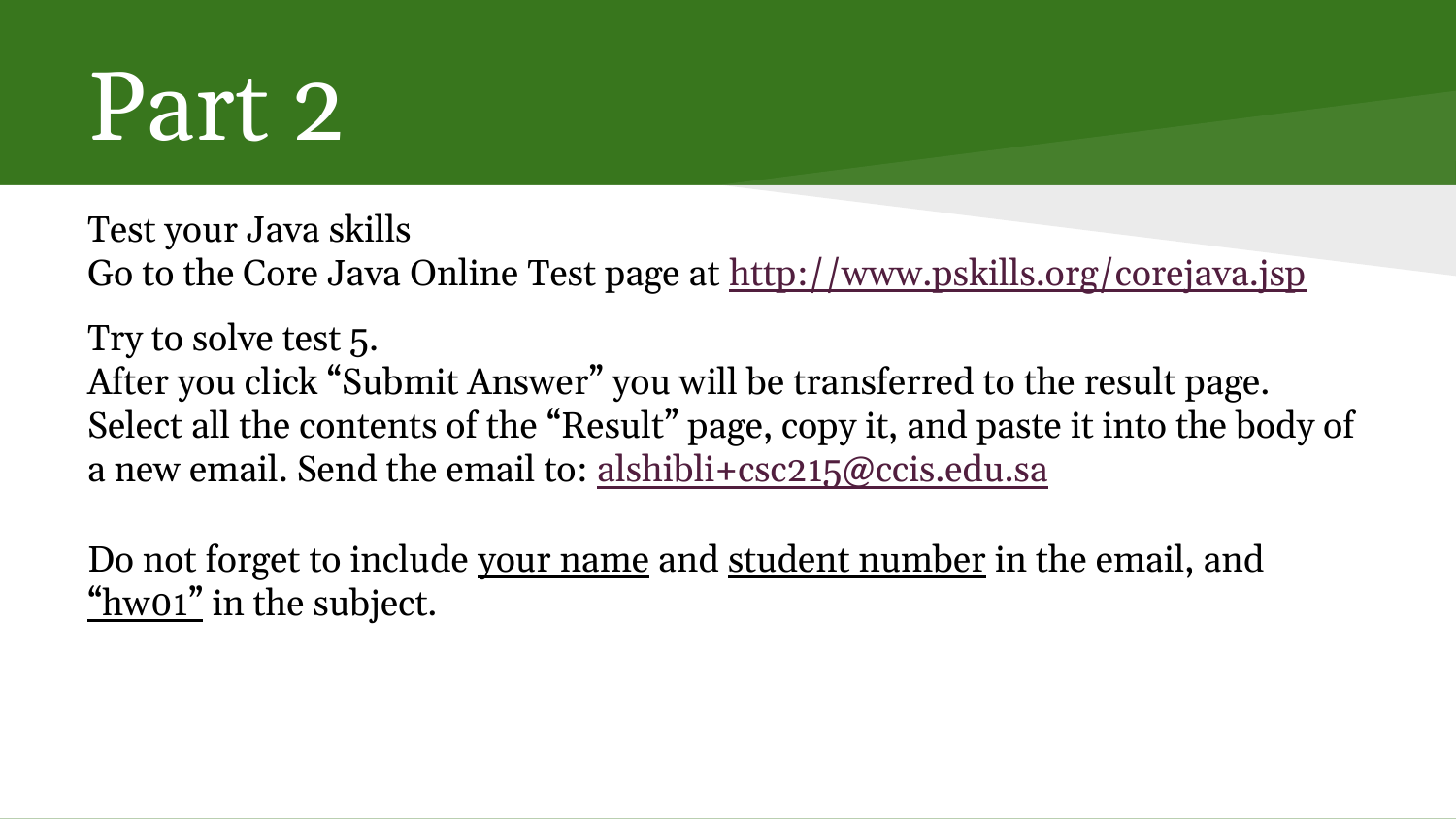

# Part 2
Test your Java skills
Go to the Core Java Online Test page at http://www.pskills.org/corejava.jsp

Try to solve test 5.
After you click “Submit Answer” you will be transferred to the result page.
Select all the contents of the “Result” page, copy it, and paste it into the body of a new email. Send the email to: alshibli+csc215@ccis.edu.sa

Do not forget to include your name and student number in the email, and “hw01” in the subject.